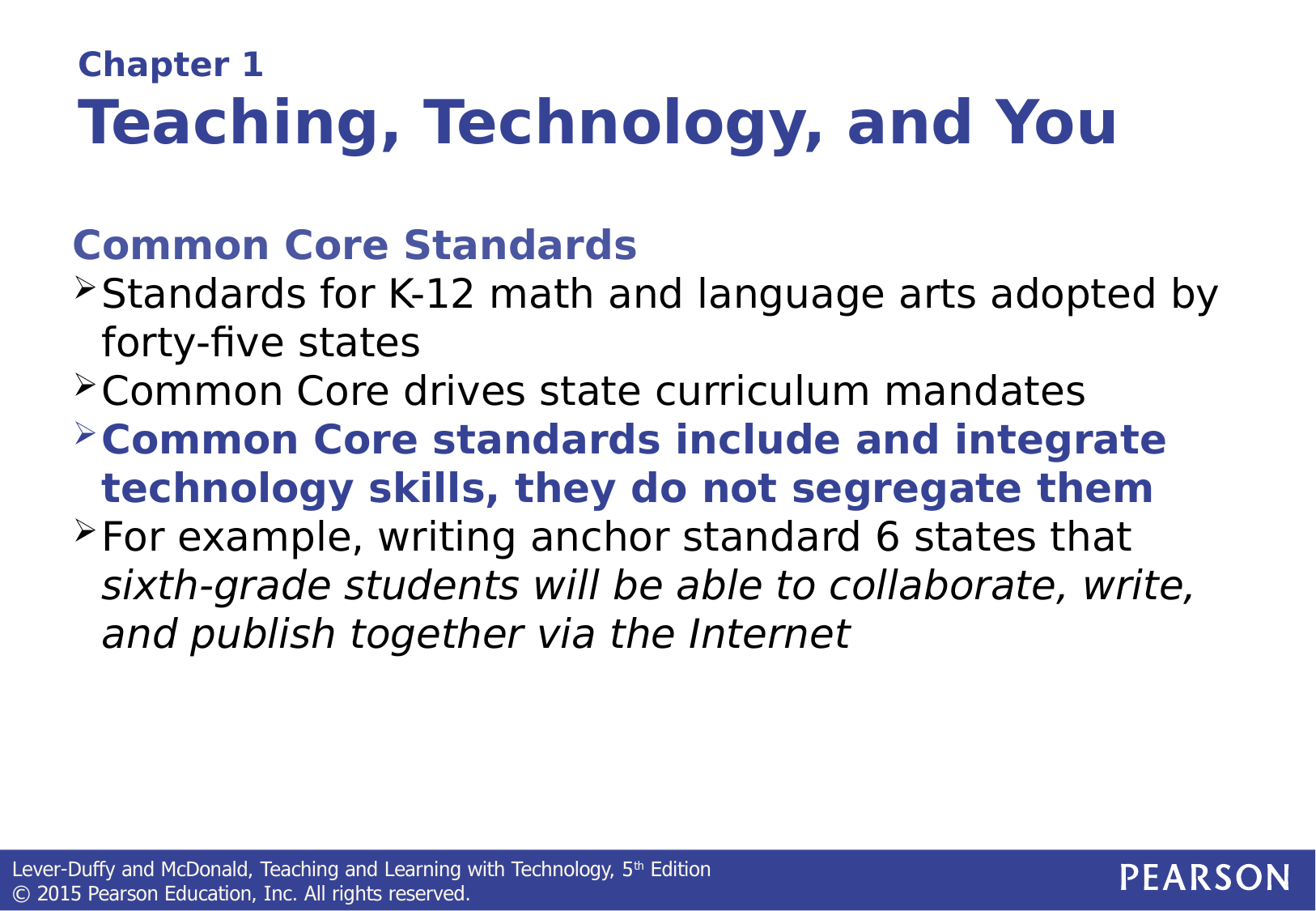

# Chapter 1 Teaching, Technology, and You
Common Core Standards
Standards for K-12 math and language arts adopted by forty-five states
Common Core drives state curriculum mandates
Common Core standards include and integrate technology skills, they do not segregate them
For example, writing anchor standard 6 states that sixth-grade students will be able to collaborate, write, and publish together via the Internet